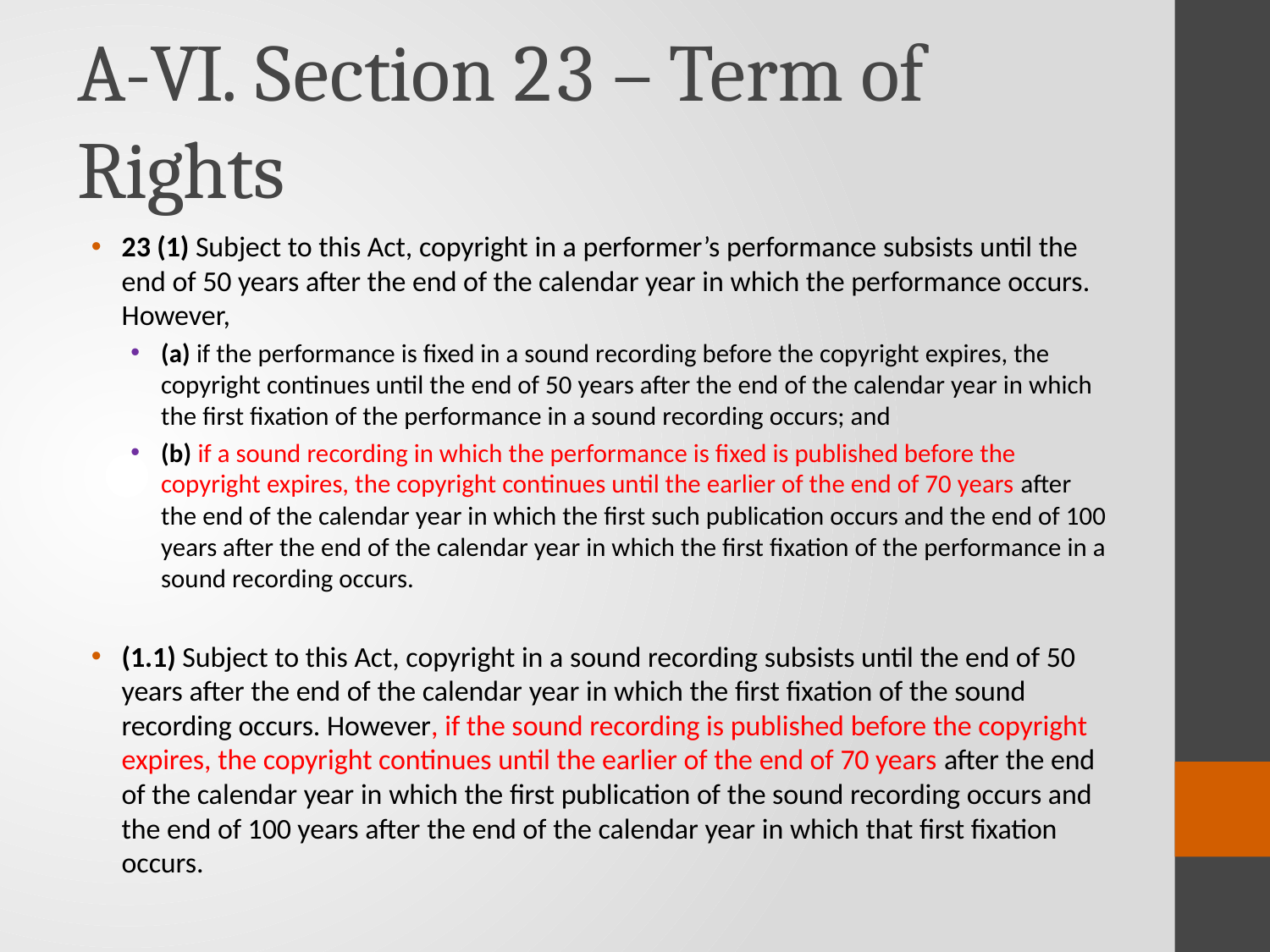

# A-VI. Section 23 – Term of Rights
23 (1) Subject to this Act, copyright in a performer’s performance subsists until the end of 50 years after the end of the calendar year in which the performance occurs. However,
(a) if the performance is fixed in a sound recording before the copyright expires, the copyright continues until the end of 50 years after the end of the calendar year in which the first fixation of the performance in a sound recording occurs; and
(b) if a sound recording in which the performance is fixed is published before the copyright expires, the copyright continues until the earlier of the end of 70 years after the end of the calendar year in which the first such publication occurs and the end of 100 years after the end of the calendar year in which the first fixation of the performance in a sound recording occurs.

(1.1) Subject to this Act, copyright in a sound recording subsists until the end of 50 years after the end of the calendar year in which the first fixation of the sound recording occurs. However, if the sound recording is published before the copyright expires, the copyright continues until the earlier of the end of 70 years after the end of the calendar year in which the first publication of the sound recording occurs and the end of 100 years after the end of the calendar year in which that first fixation occurs.